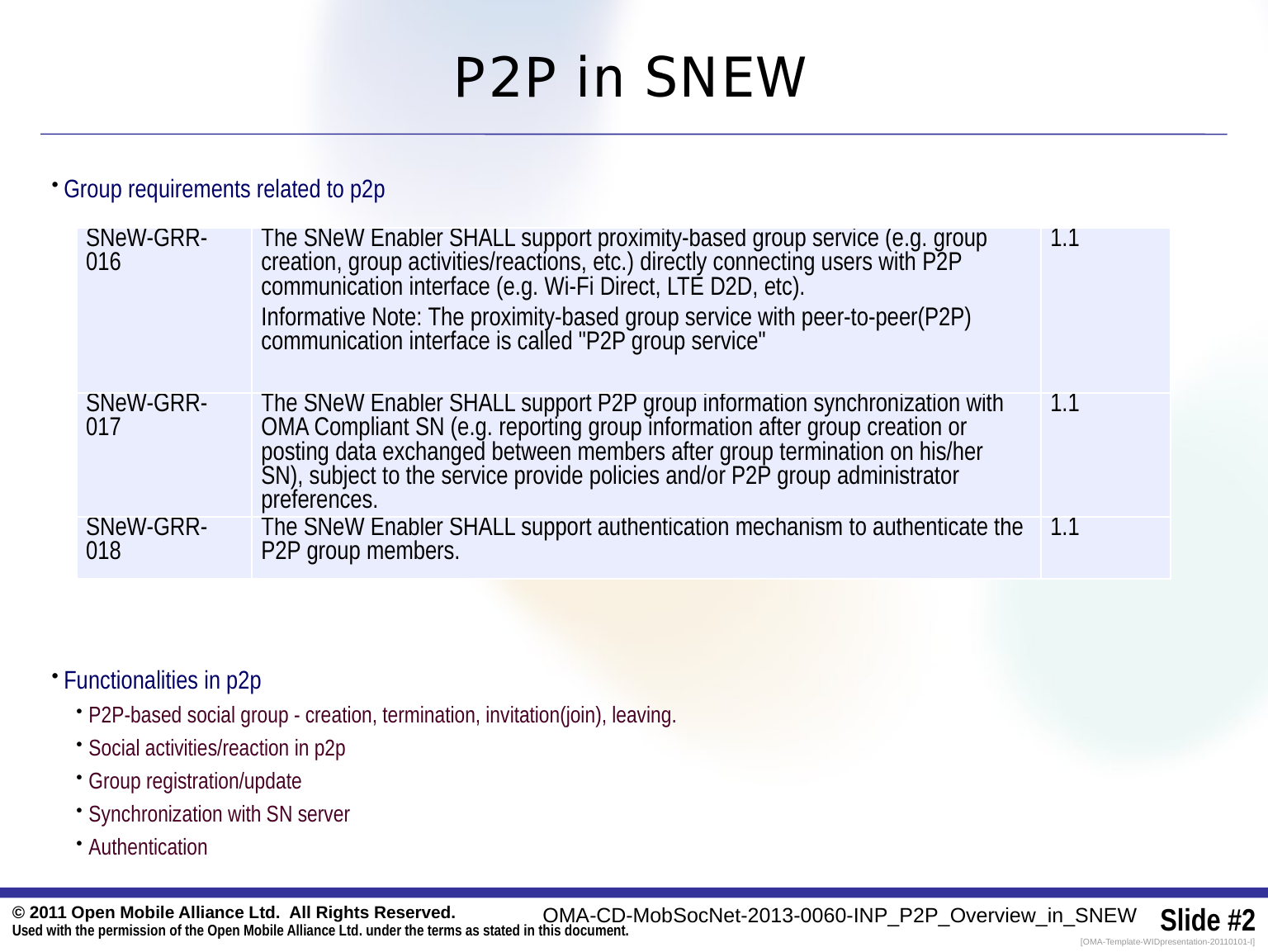

# P2P in SNEW
Group requirements related to p2p

Functionalities in p2p
P2P-based social group - creation, termination, invitation(join), leaving.
Social activities/reaction in p2p
Group registration/update
Synchronization with SN server
Authentication
| SNeW-GRR-016 | The SNeW Enabler SHALL support proximity-based group service (e.g. group creation, group activities/reactions, etc.) directly connecting users with P2P communication interface (e.g. Wi-Fi Direct, LTE D2D, etc). Informative Note: The proximity-based group service with peer-to-peer(P2P) communication interface is called "P2P group service" | 1.1 |
| --- | --- | --- |
| SNeW-GRR-017 | The SNeW Enabler SHALL support P2P group information synchronization with OMA Compliant SN (e.g. reporting group information after group creation or posting data exchanged between members after group termination on his/her SN), subject to the service provide policies and/or P2P group administrator preferences. | 1.1 |
| SNeW-GRR-018 | The SNeW Enabler SHALL support authentication mechanism to authenticate the P2P group members. | 1.1 |